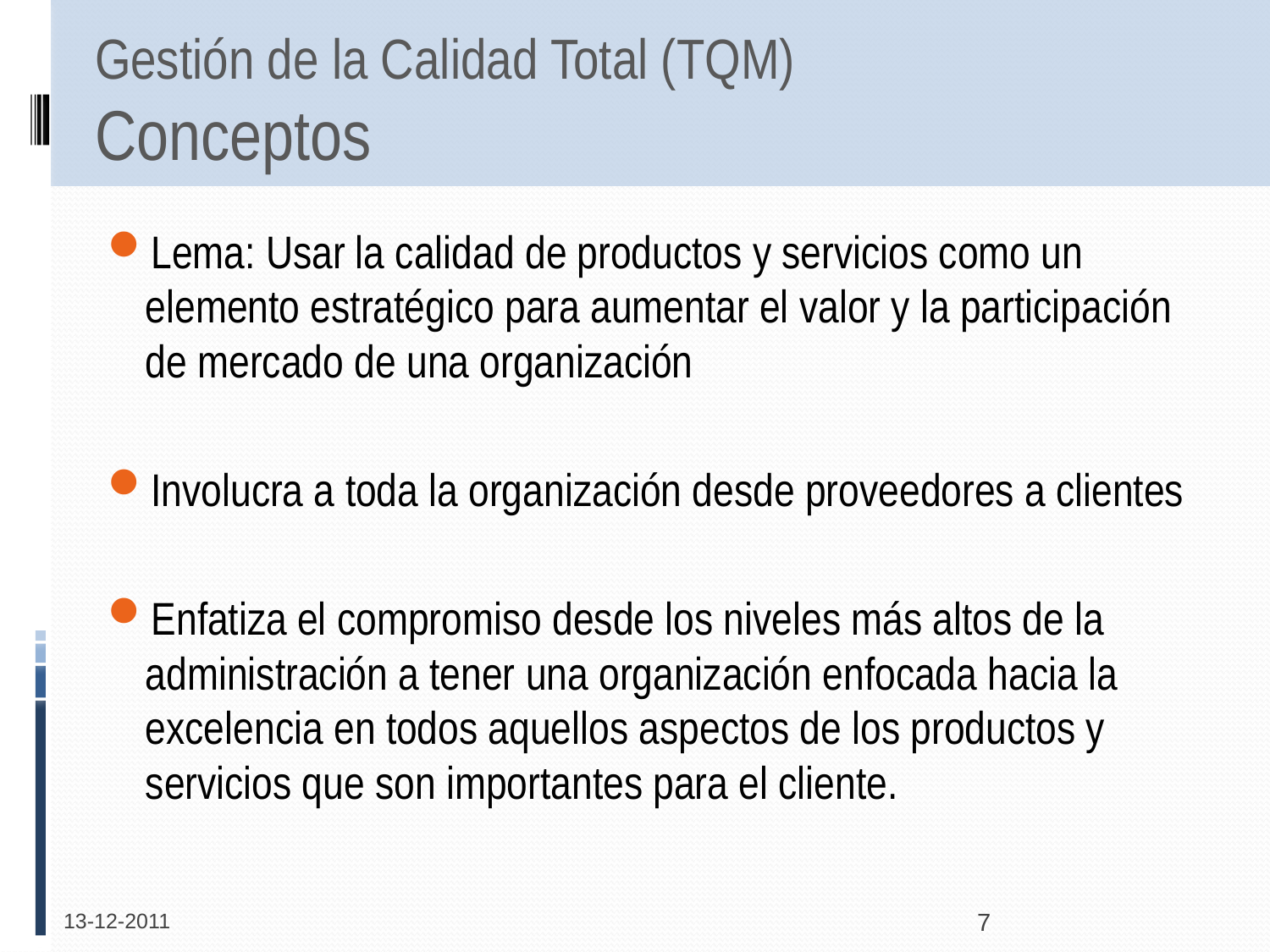

# Gestión de la Calidad Total (TQM) Conceptos
Lema: Usar la calidad de productos y servicios como un elemento estratégico para aumentar el valor y la participación de mercado de una organización

Involucra a toda la organización desde proveedores a clientes

Enfatiza el compromiso desde los niveles más altos de la administración a tener una organización enfocada hacia la excelencia en todos aquellos aspectos de los productos y servicios que son importantes para el cliente.

13-12-2011
7